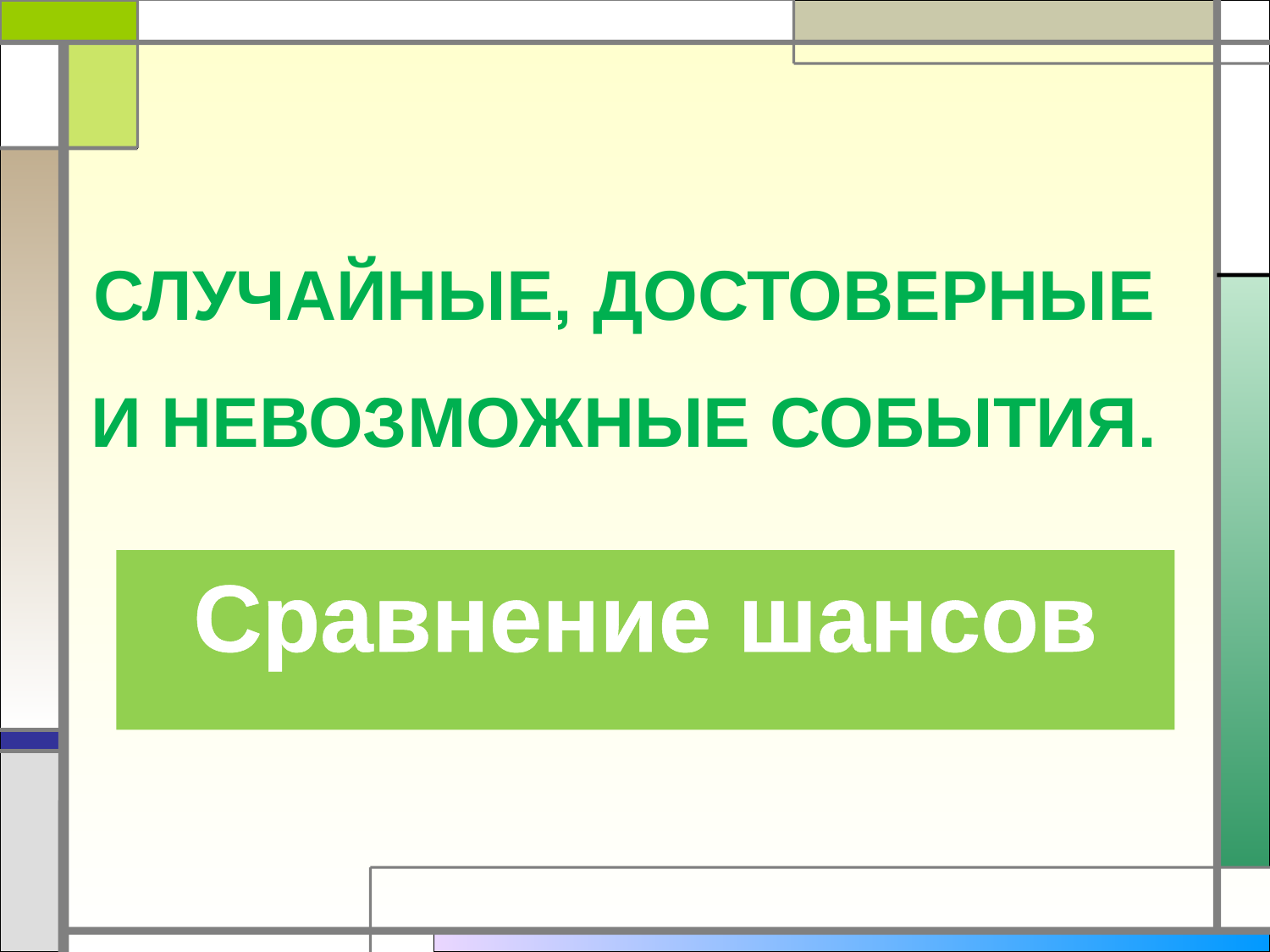

# Случайные, достоверные и невозможные события.
Сравнение шансов